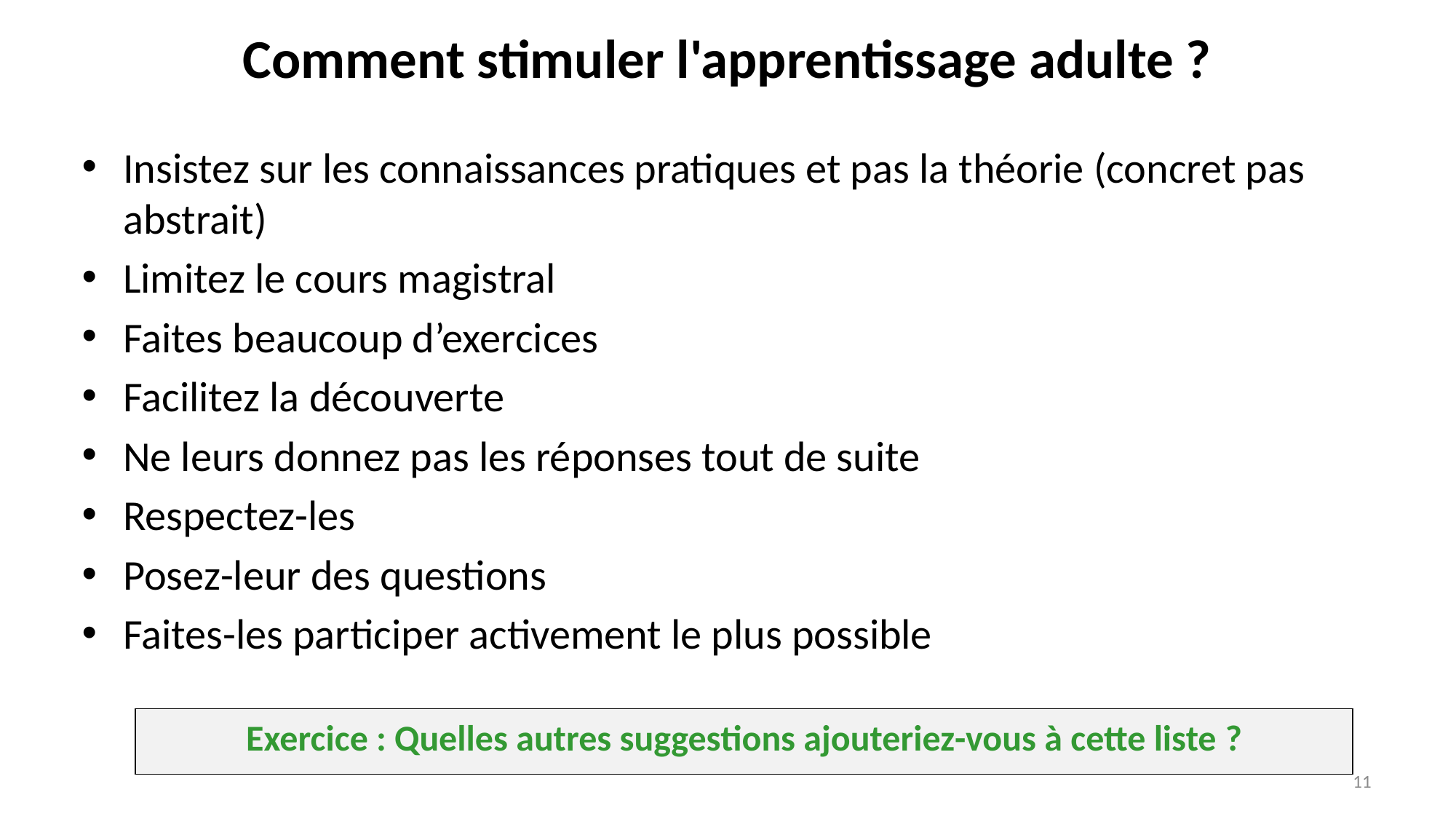

# Comment stimuler l'apprentissage adulte ?
Insistez sur les connaissances pratiques et pas la théorie (concret pas abstrait)
Limitez le cours magistral
Faites beaucoup d’exercices
Facilitez la découverte
Ne leurs donnez pas les réponses tout de suite
Respectez-les
Posez-leur des questions
Faites-les participer activement le plus possible
Exercice : Quelles autres suggestions ajouteriez-vous à cette liste ?

11